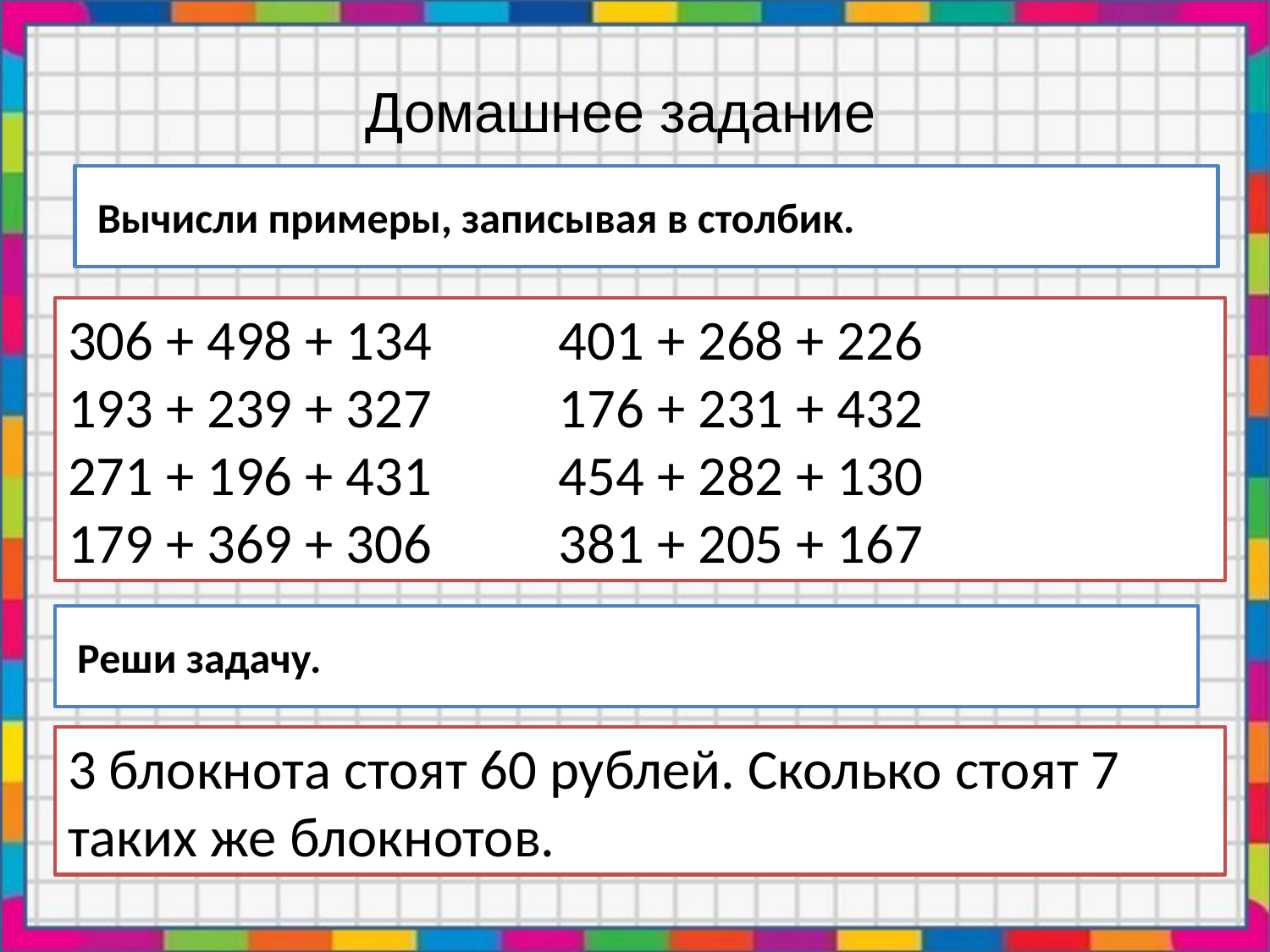

# Домашнее задание
 Вычисли примеры, записывая в столбик.
306 + 498 + 134          401 + 268 + 226
193 + 239 + 327          176 + 231 + 432
271 + 196 + 431          454 + 282 + 130
179 + 369 + 306          381 + 205 + 167
 Реши задачу.
3 блокнота стоят 60 рублей. Сколько стоят 7 таких же блокнотов.